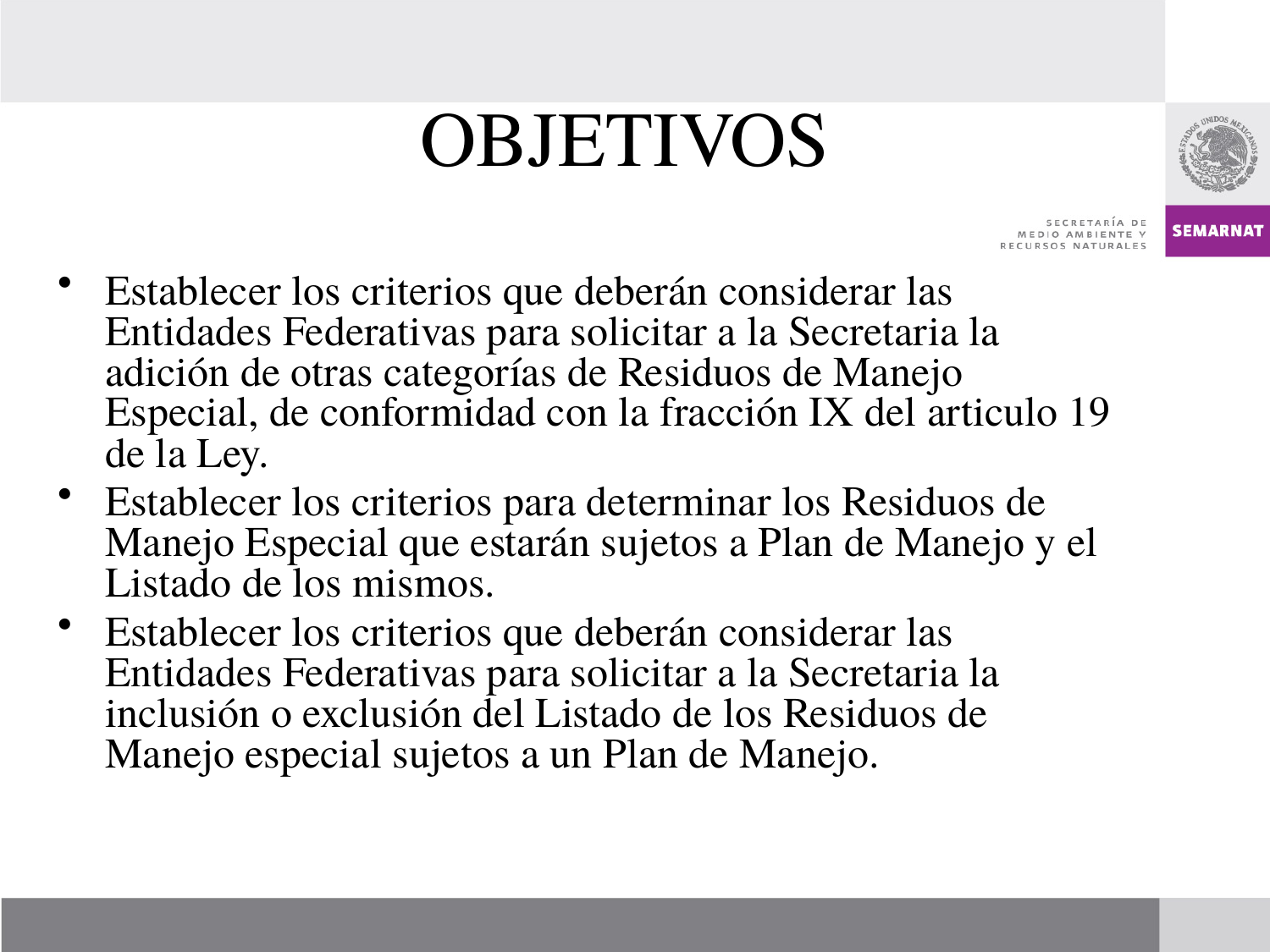

# OBJETIVOS
Establecer los criterios que deberán considerar las Entidades Federativas para solicitar a la Secretaria la adición de otras categorías de Residuos de Manejo Especial, de conformidad con la fracción IX del articulo 19 de la Ley.
Establecer los criterios para determinar los Residuos de Manejo Especial que estarán sujetos a Plan de Manejo y el Listado de los mismos.
Establecer los criterios que deberán considerar las Entidades Federativas para solicitar a la Secretaria la inclusión o exclusión del Listado de los Residuos de Manejo especial sujetos a un Plan de Manejo.